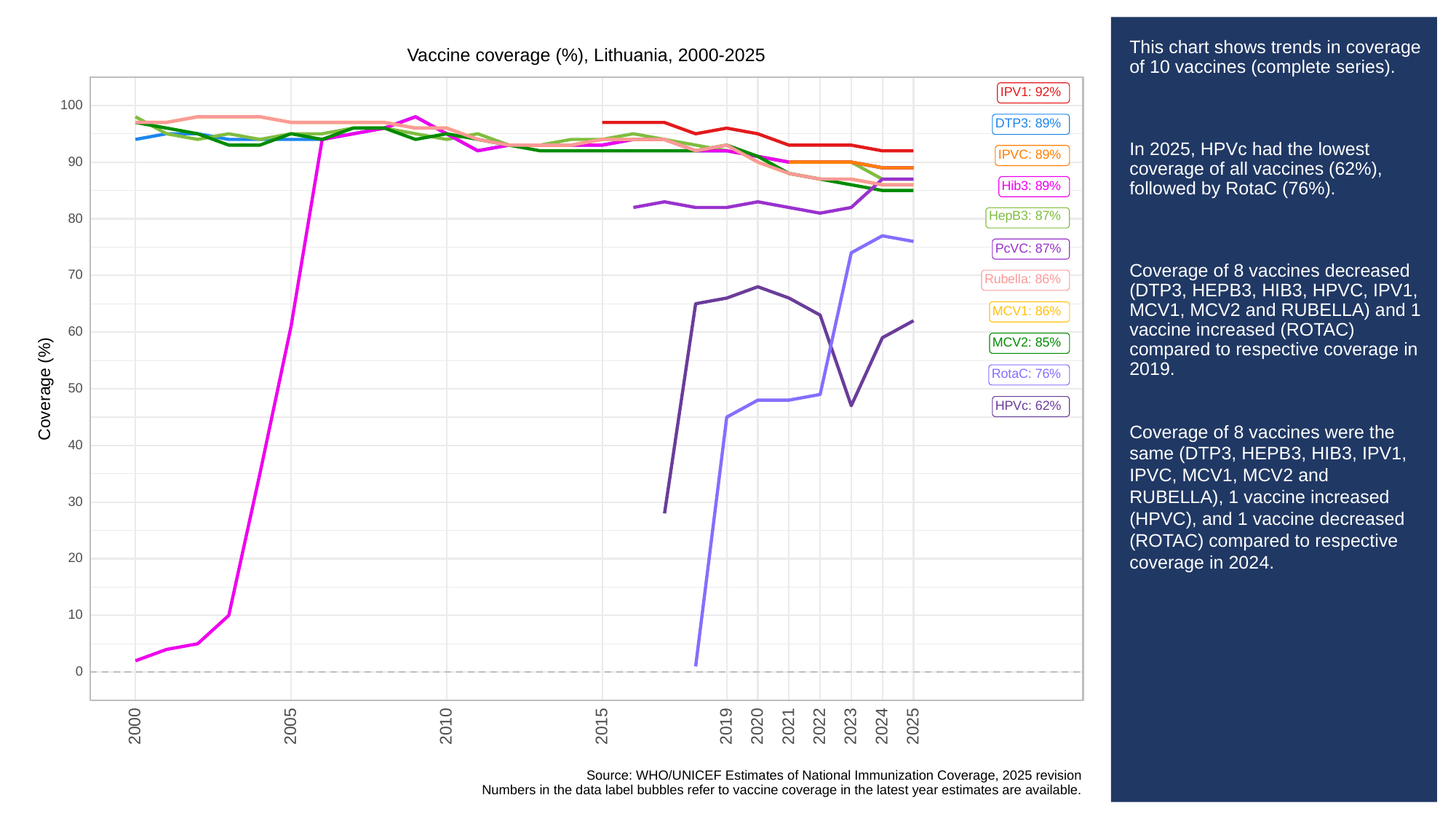

# This chart shows trends in coverage of 10 vaccines (complete series).

In 2025, HPVc had the lowest coverage of all vaccines (62%), followed by RotaC (76%).

Coverage of 8 vaccines decreased (DTP3, HEPB3, HIB3, HPVC, IPV1, MCV1, MCV2 and RUBELLA) and 1 vaccine increased (ROTAC) compared to respective coverage in 2019.

Coverage of 8 vaccines were the same (DTP3, HEPB3, HIB3, IPV1, IPVC, MCV1, MCV2 and RUBELLA), 1 vaccine increased (HPVC), and 1 vaccine decreased (ROTAC) compared to respective coverage in 2024.

Vaccine coverage (%), Lithuania, 2000-2025

IPV1: 92%

100

DTP3: 89%

IPVC: 89%

90

Hib3: 89%

HepB3: 87%
80

PcVC: 87%

70
Rubella: 86%

MCV1: 86%

60

MCV2: 85%

RotaC: 76%
Coverage (%)
50

HPVc: 62%

40

30

20

10

0

2023
2000
2005
2010
2015
2019
2020
2021
2022
2024
2025
Source: WHO/UNICEF Estimates of National Immunization Coverage, 2025 revision
Numbers in the data label bubbles refer to vaccine coverage in the latest year estimates are available.